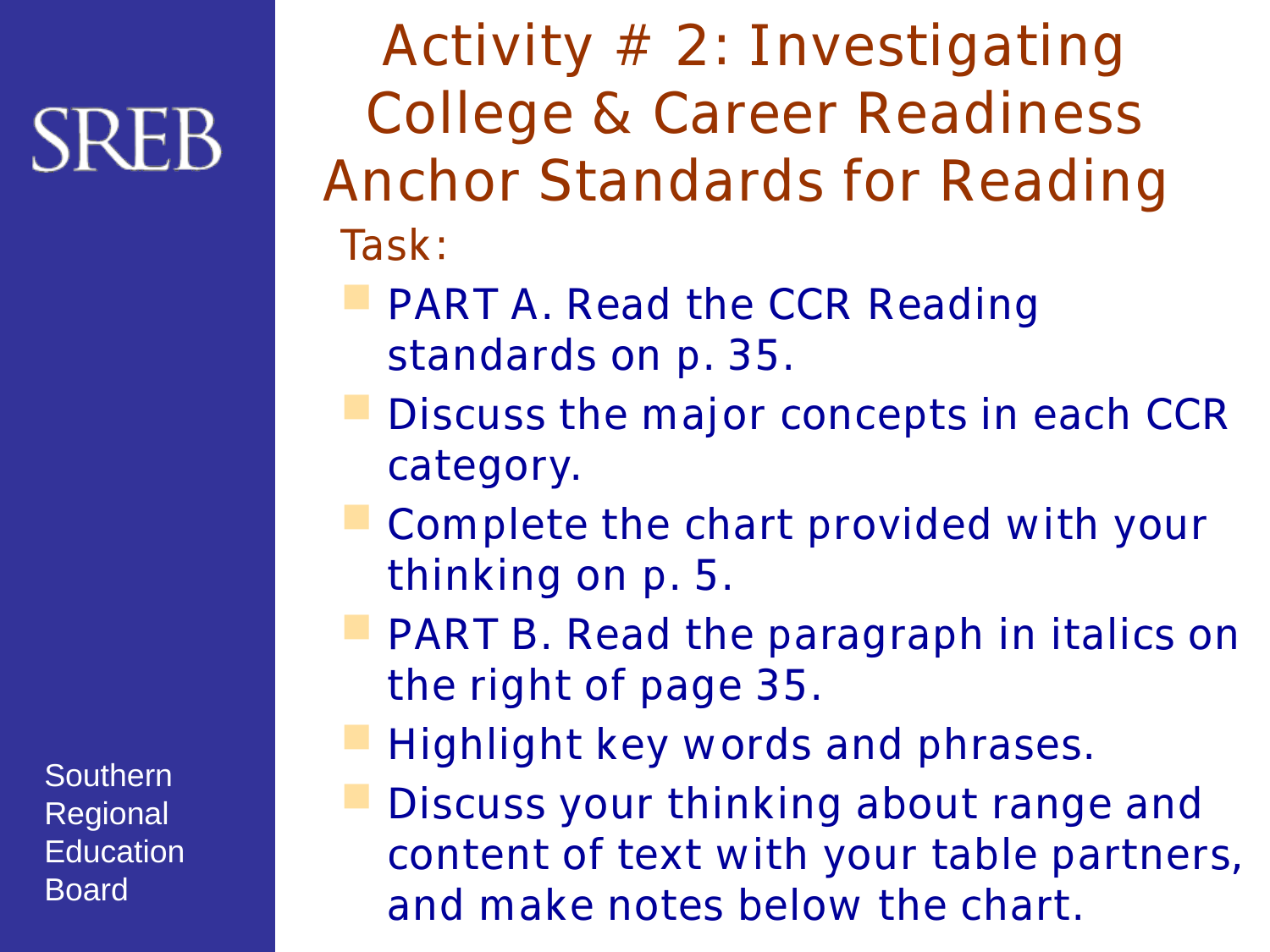

# Activity # 2: Investigating College & Career Readiness Anchor Standards for Reading
Task:
PART A. Read the CCR Reading standards on p. 35.
Discuss the major concepts in each CCR category.
Complete the chart provided with your thinking on p. 5.
PART B. Read the paragraph in italics on the right of page 35.
Highlight key words and phrases.
Discuss your thinking about range and content of text with your table partners, and make notes below the chart.